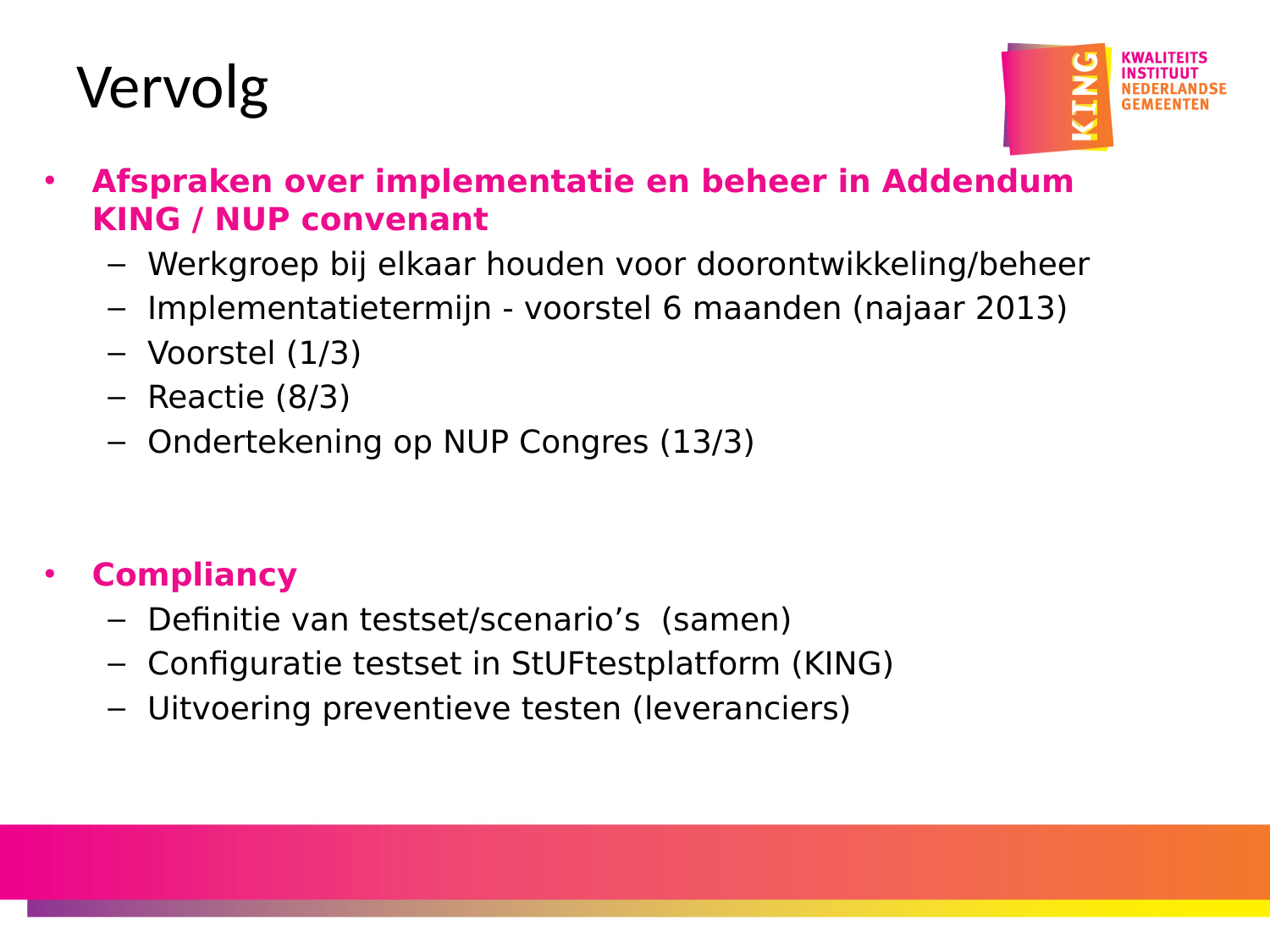

# Vervolg
Afspraken over implementatie en beheer in Addendum KING / NUP convenant
Werkgroep bij elkaar houden voor doorontwikkeling/beheer
Implementatietermijn - voorstel 6 maanden (najaar 2013)
Voorstel (1/3)
Reactie (8/3)
Ondertekening op NUP Congres (13/3)

Compliancy
Definitie van testset/scenario’s  (samen)
Configuratie testset in StUFtestplatform (KING)
Uitvoering preventieve testen (leveranciers)